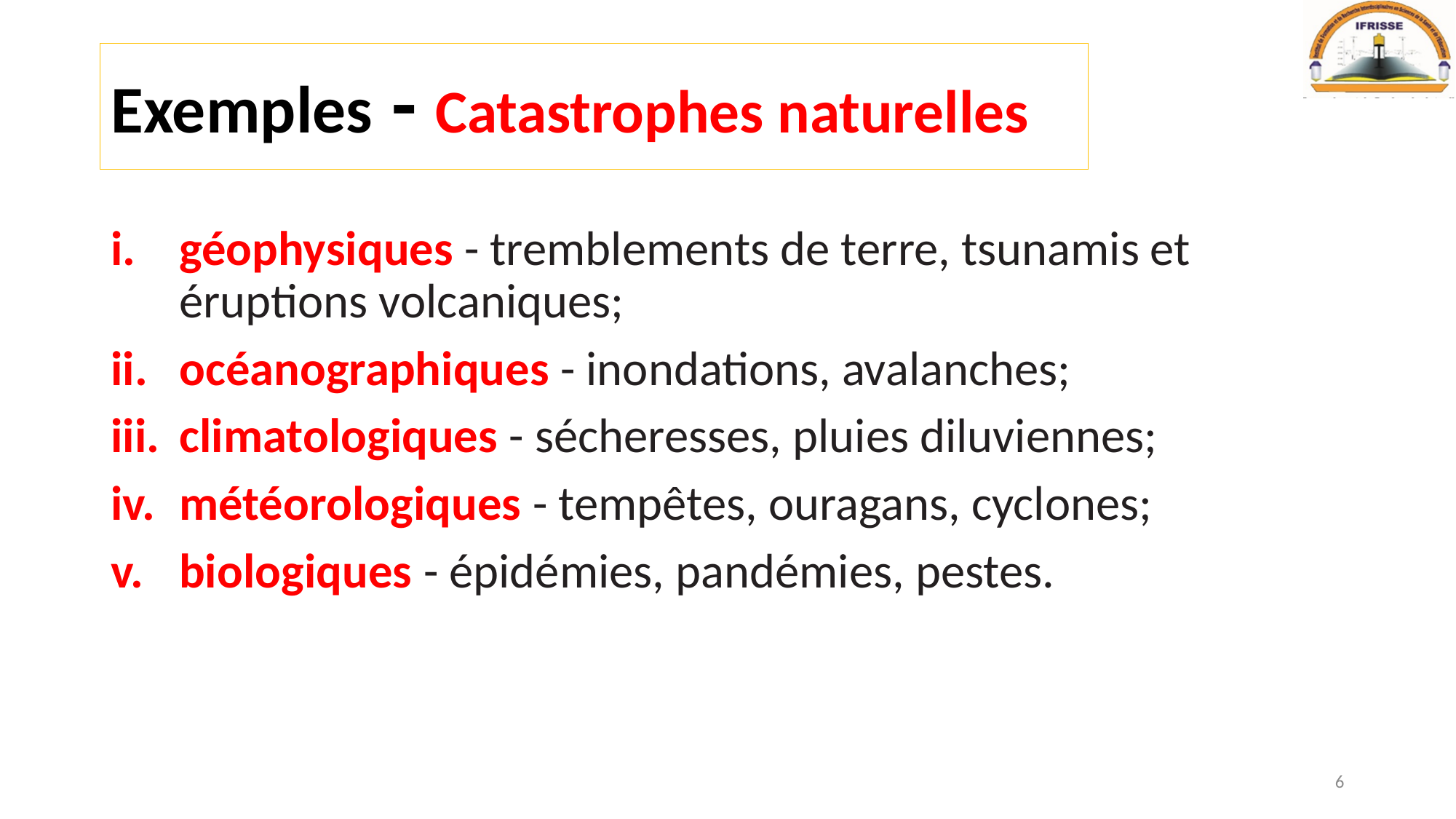

# Exemples - Catastrophes naturelles
géophysiques - tremblements de terre, tsunamis et éruptions volcaniques;
océanographiques - inondations, avalanches;
climatologiques - sécheresses, pluies diluviennes;
météorologiques - tempêtes, ouragans, cyclones;
biologiques - épidémies, pandémies, pestes.

6